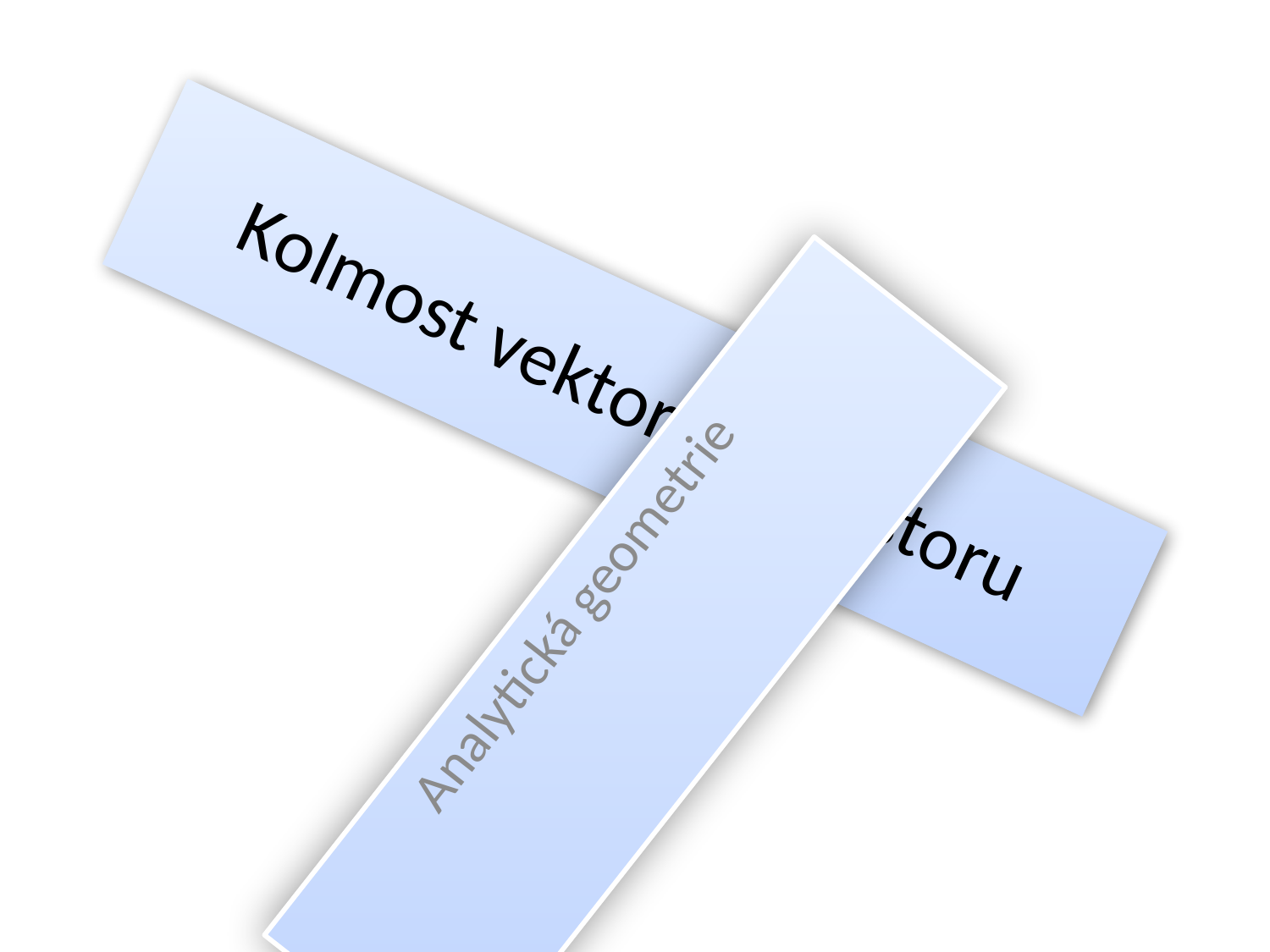

# Kolmost vektorů v prostoru
Analytická geometrie